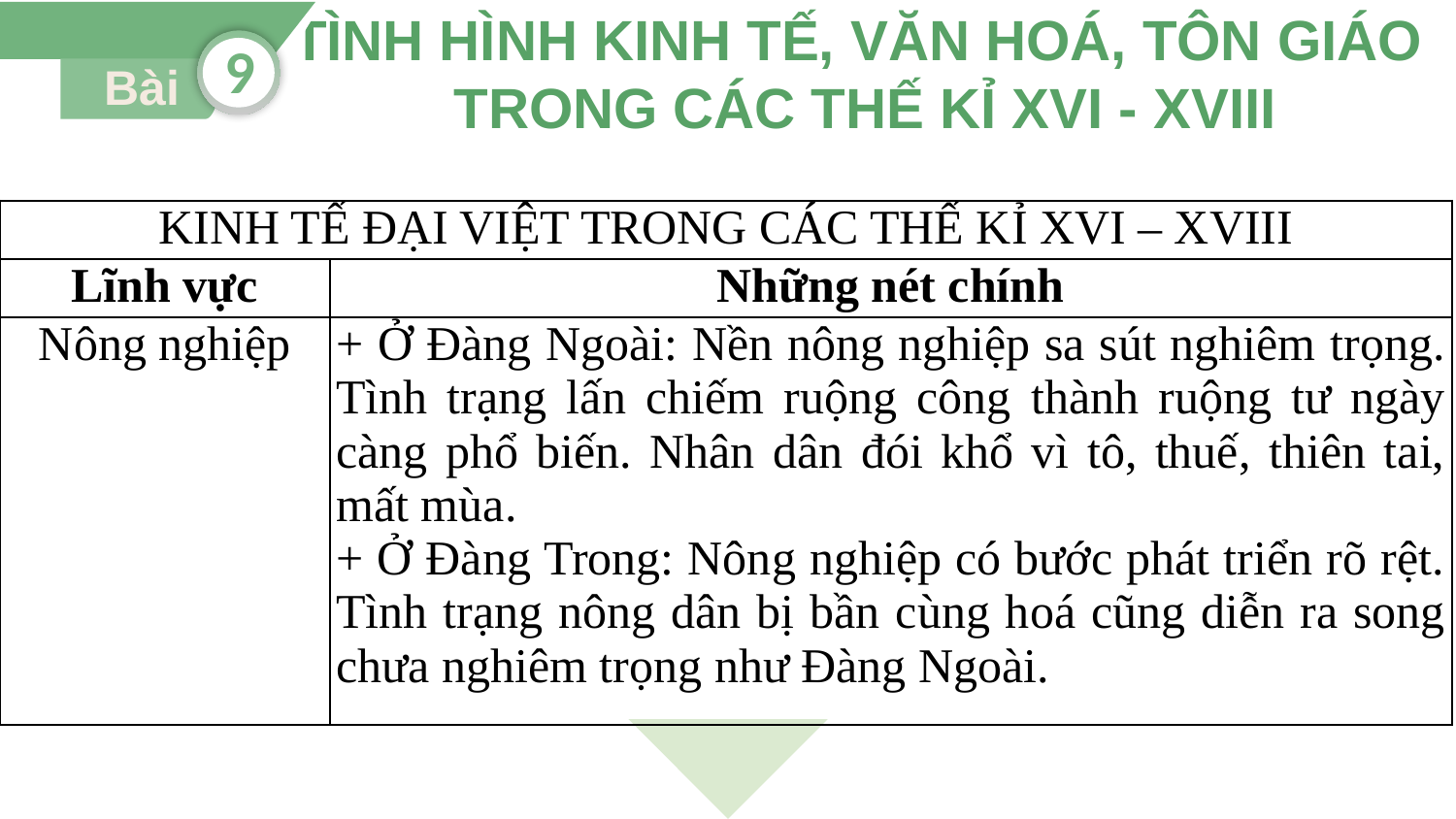

TÌNH HÌNH KINH TẾ, VĂN HOÁ, TÔN GIÁO
TRONG CÁC THẾ KỈ XVI - XVIII

9

Bài

| KINH TẾ ĐẠI VIỆT TRONG CÁC THẾ KỈ XVI – XVIII |  |
| --- | --- |
| Lĩnh vực | Những nét chính |
| Nông nghiệp | + Ở Đàng Ngoài: Nền nông nghiệp sa sút nghiêm trọng. Tình trạng lấn chiếm ruộng công thành ruộng tư ngày càng phổ biến. Nhân dân đói khổ vì tô, thuế, thiên tai, mất mùa. + Ở Đàng Trong: Nông nghiệp có bước phát triển rõ rệt. Tình trạng nông dân bị bần cùng hoá cũng diễn ra song chưa nghiêm trọng như Đàng Ngoài. |